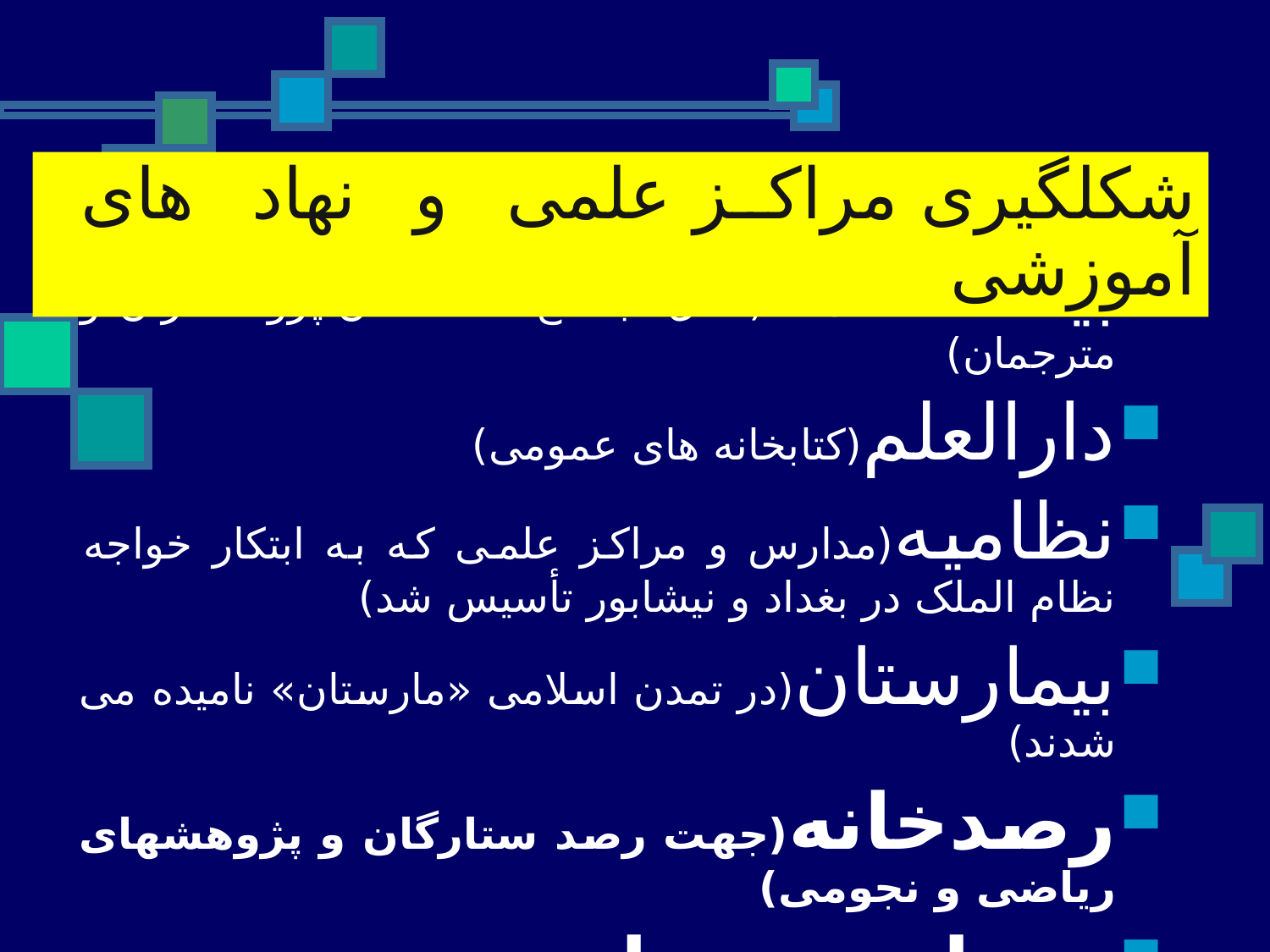

شکلگیری مراکز علمی و نهاد های آموزشی
بیت‌الحکمه(محل اجتماع دانشمندان،پژوهشگران و مترجمان)
دارالعلم(کتابخانه های عمومی)
نظامیه(مدارس و مراکز علمی که به ابتکار خواجه نظام الملک در بغداد و نیشابور تأسیس شد)
بیمارستان(در تمدن اسلامی «مارستان» نامیده می شدند)
رصدخانه(جهت رصد ستارگان و پژوهشهای ریاضی و نجومی)
مساجد و مدارس(مدرسه در تمدن اسلامی از دل مسجد شکل گرفت)